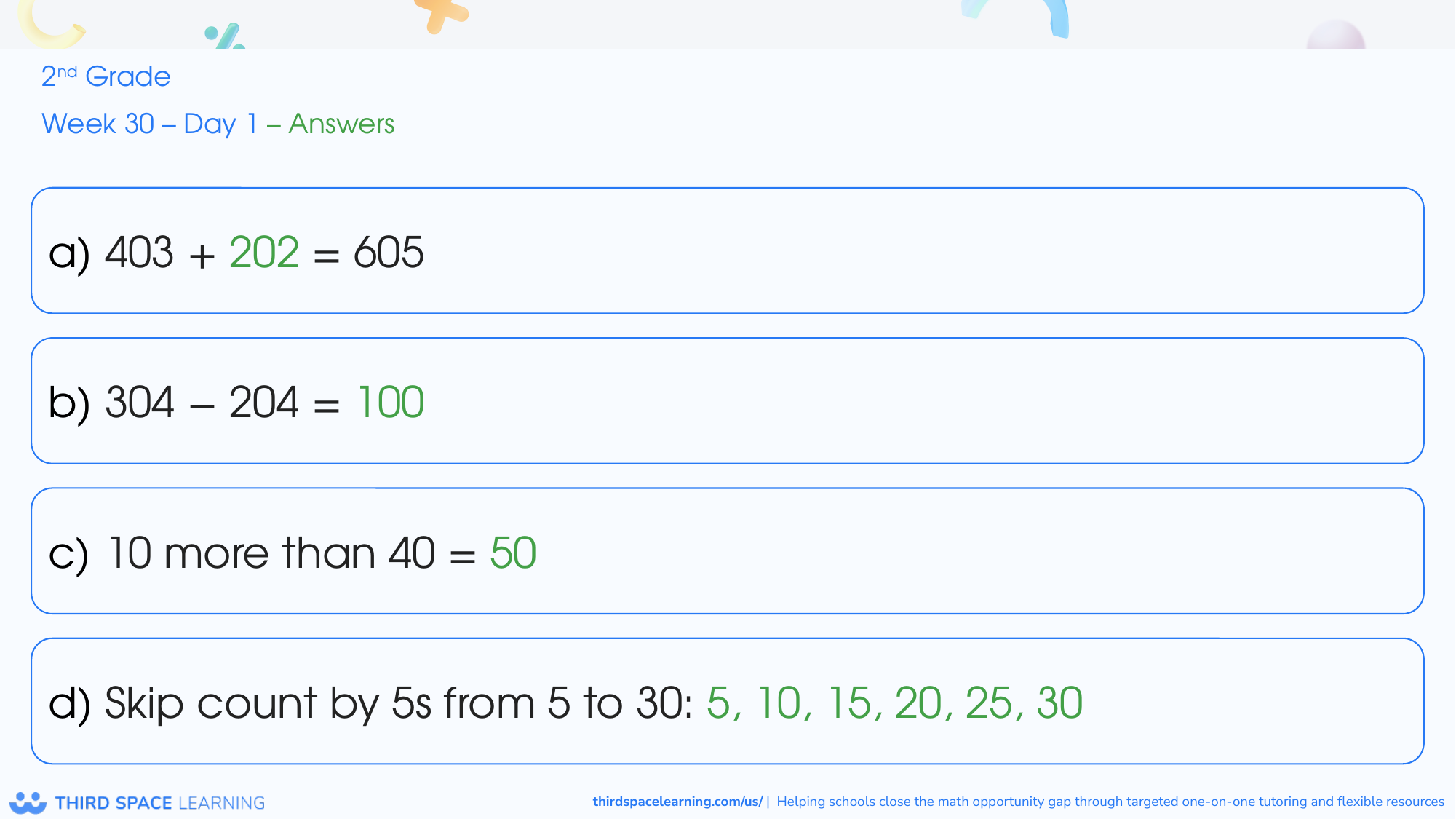

2nd Grade
Week 30 – Day 1 – Answers
403 + 202 = 605
304 − 204 = 100
10 more than 40 = 50
Skip count by 5s from 5 to 30: 5, 10, 15, 20, 25, 30